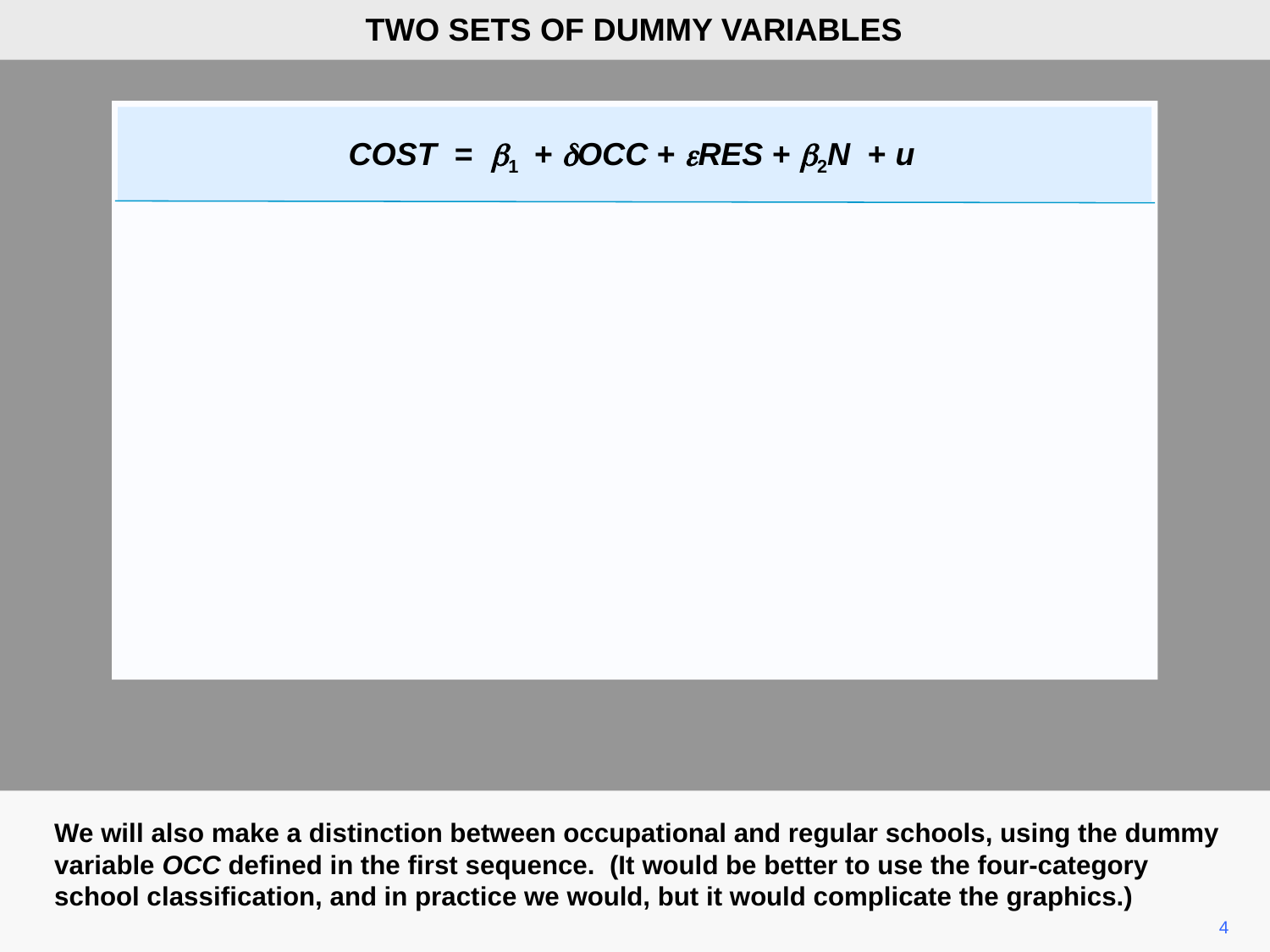

TWO SETS OF DUMMY VARIABLES

COST  =  β1 + δOCC + εRES + β2N  + u

We will also make a distinction between occupational and regular schools, using the dummy variable OCC defined in the first sequence.  (It would be better to use the four-category school classification, and in practice we would, but it would complicate the graphics.)
4